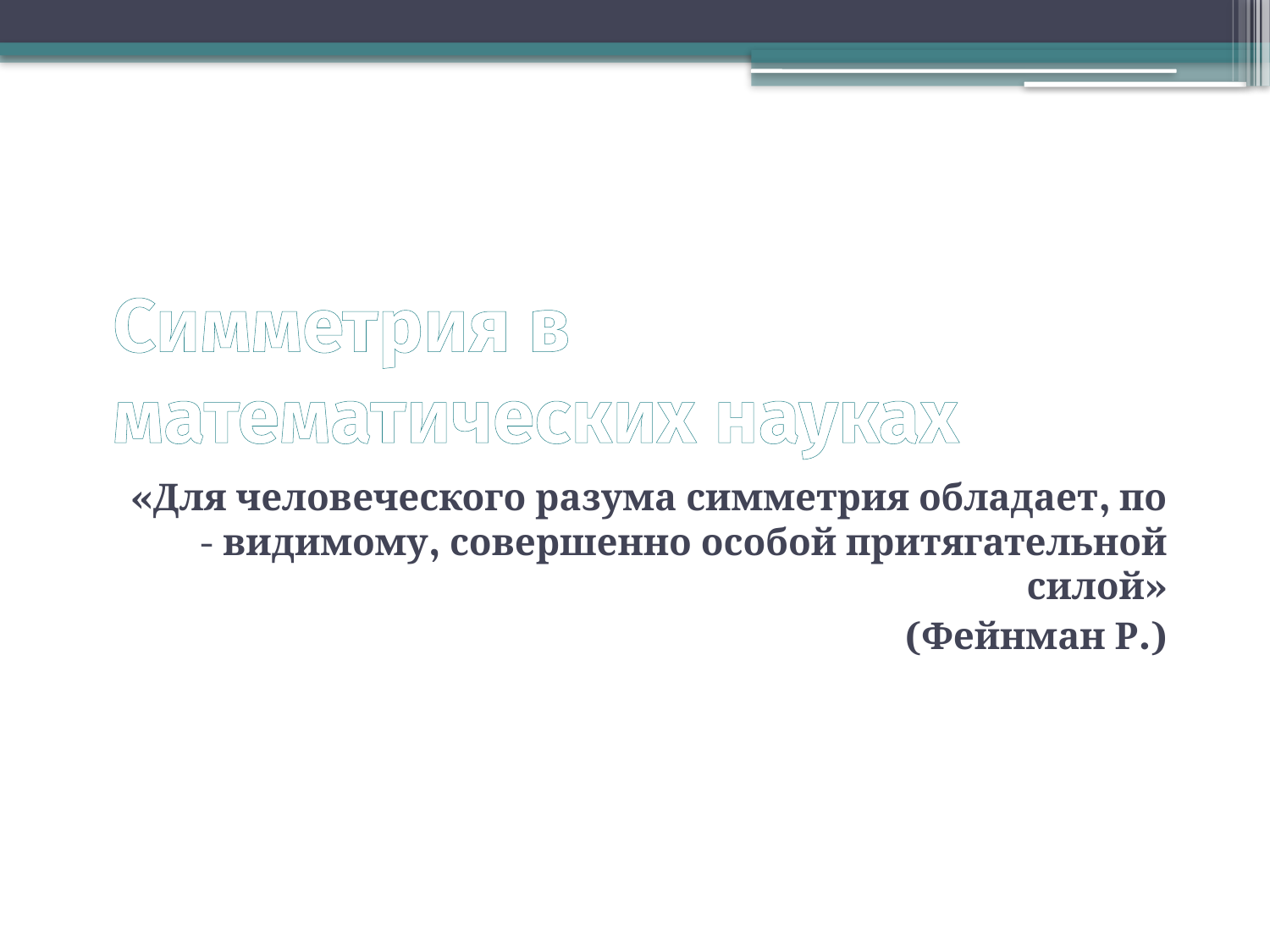

# Симметрия в математических науках
«Для человеческого разума симметрия обладает, по - видимому, совершенно особой притягательной силой»
(Фейнман Р.)